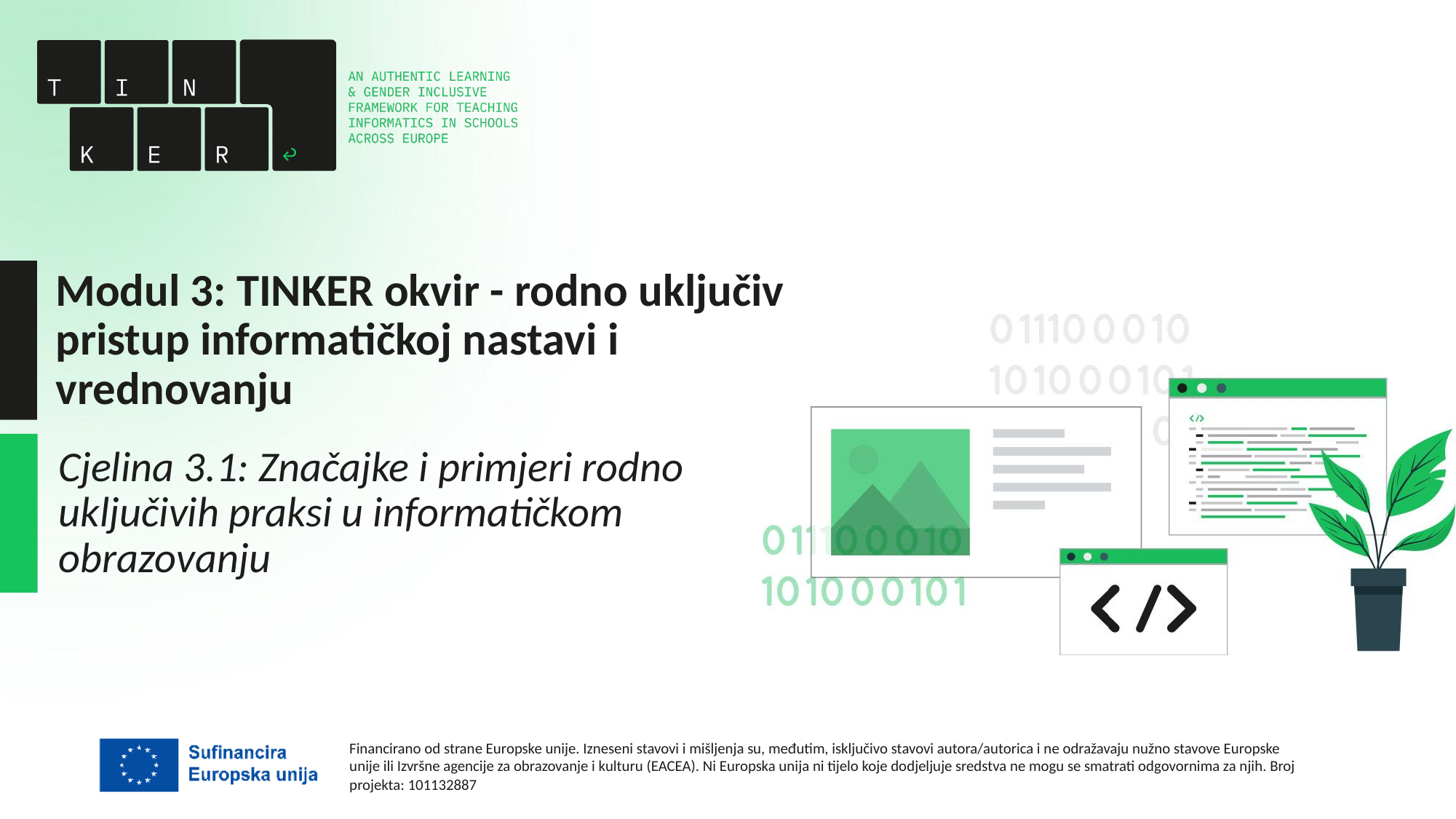

# Modul 3: TINKER okvir - rodno uključiv pristup informatičkoj nastavi i vrednovanju
Cjelina 3.1: Značajke i primjeri rodno uključivih praksi u informatičkom obrazovanju